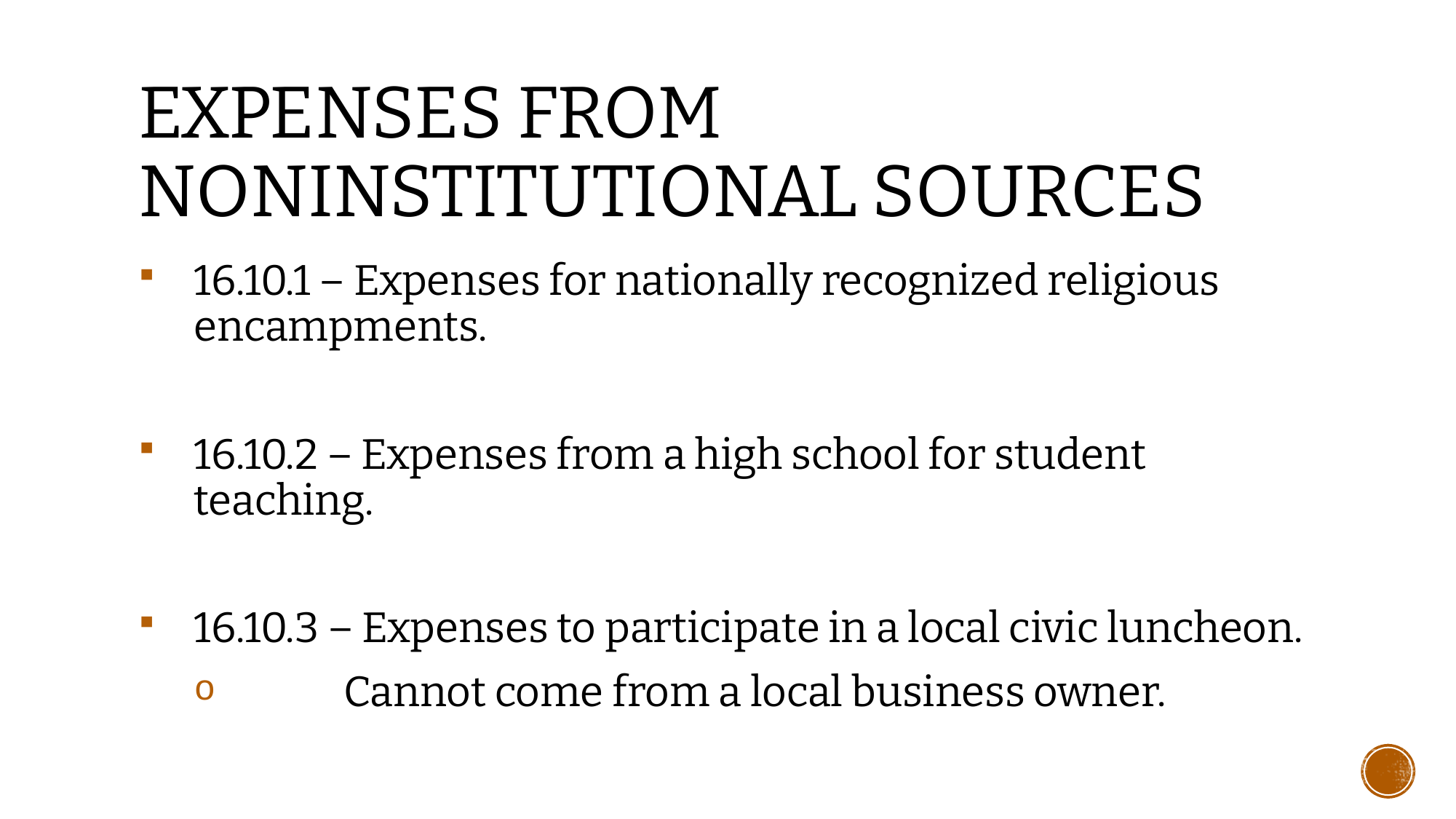

# Expenses from noninstitutional sources
16.10.1 – Expenses for nationally recognized religious encampments.

16.10.2 – Expenses from a high school for student teaching.

16.10.3 – Expenses to participate in a local civic luncheon.
	Cannot come from a local business owner.